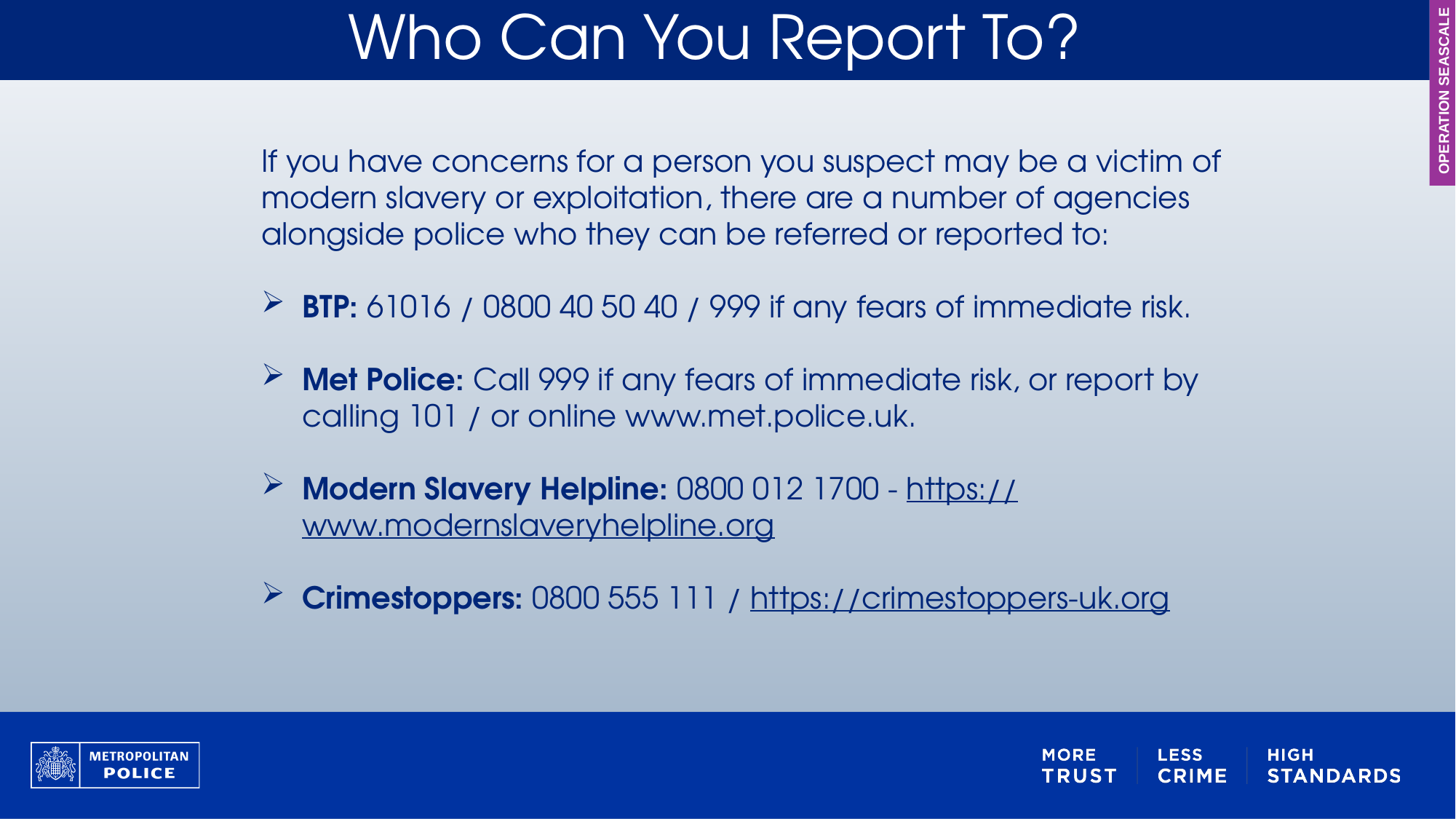

Who Can You Report To?
OPERATION SEASCALE
If you have concerns for a person you suspect may be a victim of modern slavery or exploitation, there are a number of agencies alongside police who they can be referred or reported to:

BTP: 61016 / 0800 40 50 40 / 999 if any fears of immediate risk.

Met Police: Call 999 if any fears of immediate risk, or report by calling 101 / or online www.met.police.uk.

Modern Slavery Helpline: 0800 012 1700 - https://www.modernslaveryhelpline.org

Crimestoppers: 0800 555 111 / https://crimestoppers-uk.org